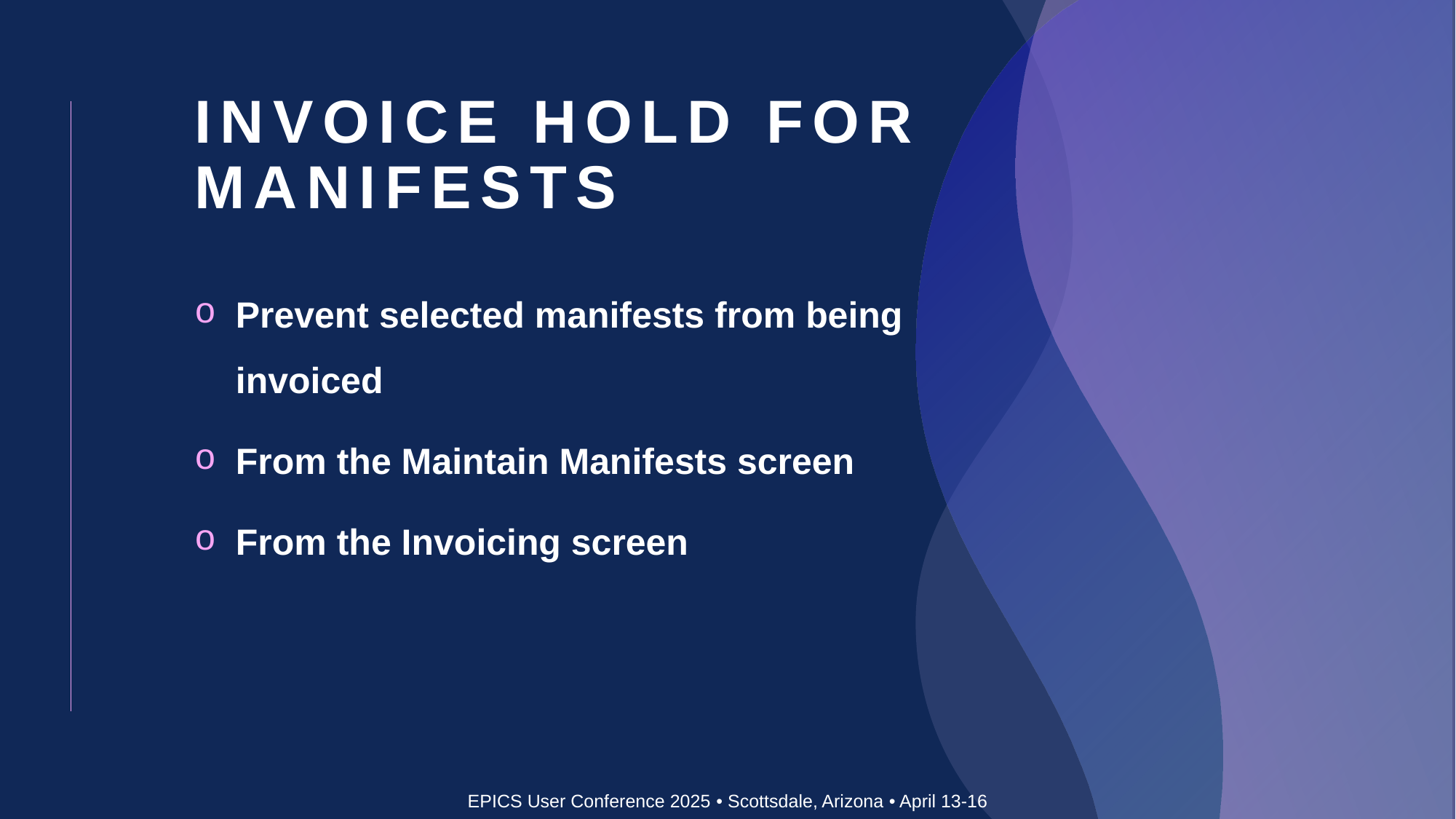

# Invoice hold for manifests
Prevent selected manifests from being invoiced
From the Maintain Manifests screen
From the Invoicing screen